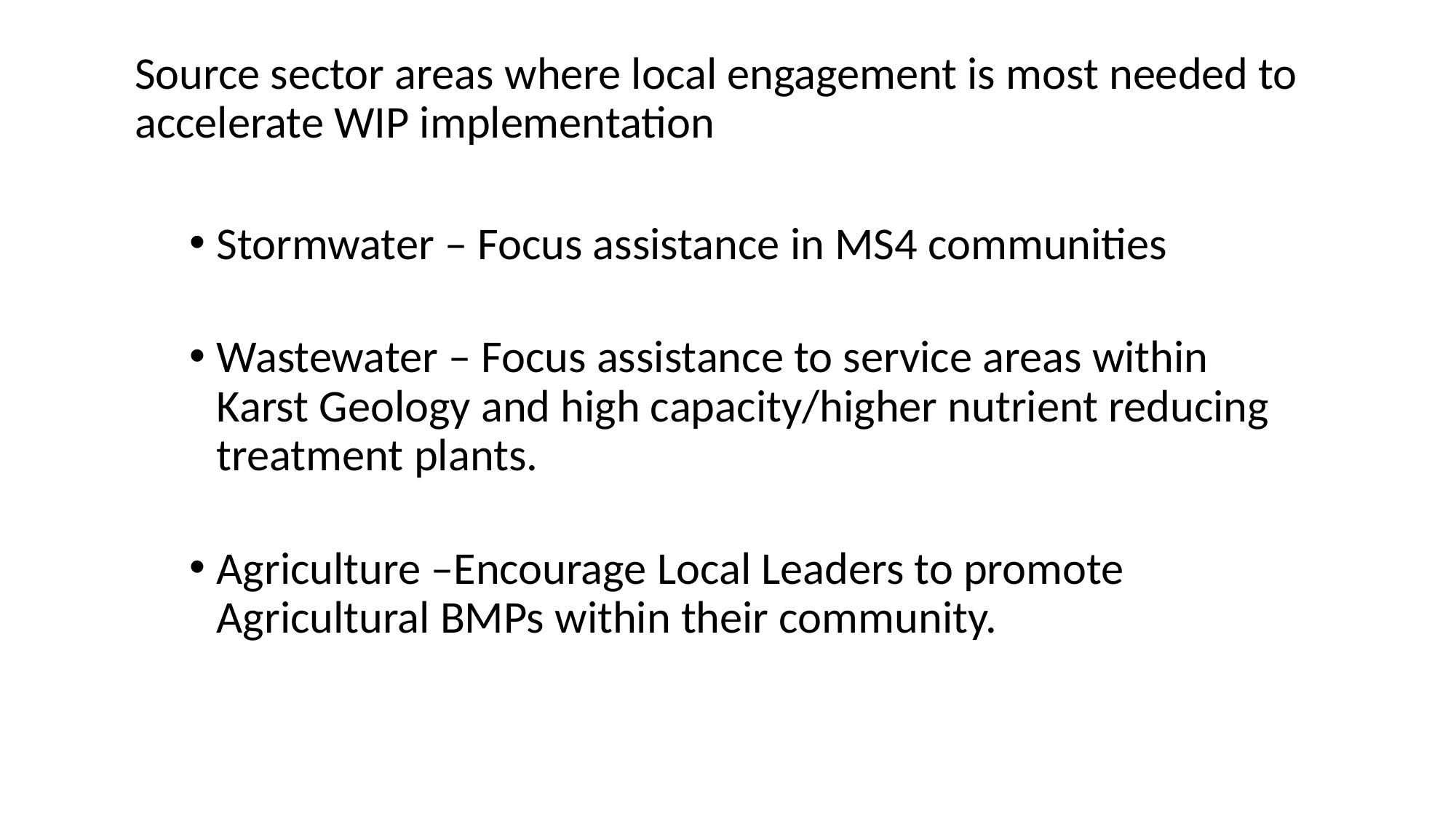

Source sector areas where local engagement is most needed to accelerate WIP implementation

Stormwater – Focus assistance in MS4 communities

Wastewater – Focus assistance to service areas within Karst Geology and high capacity/higher nutrient reducing treatment plants.

Agriculture –Encourage Local Leaders to promote Agricultural BMPs within their community.